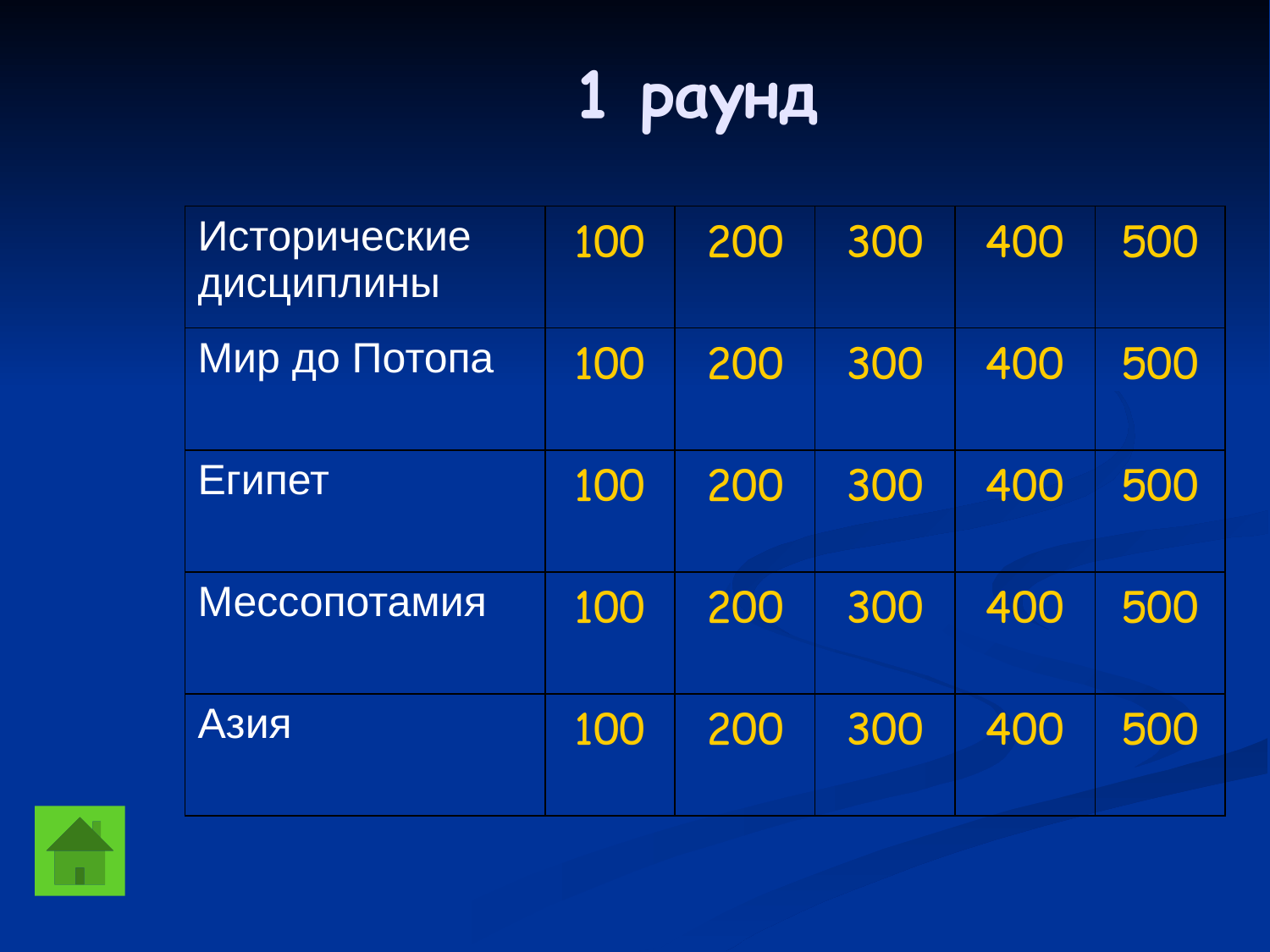

1 раунд
| Исторические дисциплины | 100 | 200 | 300 | 400 | 500 |
| --- | --- | --- | --- | --- | --- |
| Мир до Потопа | 100 | 200 | 300 | 400 | 500 |
| Египет | 100 | 200 | 300 | 400 | 500 |
| Мессопотамия | 100 | 200 | 300 | 400 | 500 |
| Азия | 100 | 200 | 300 | 400 | 500 |